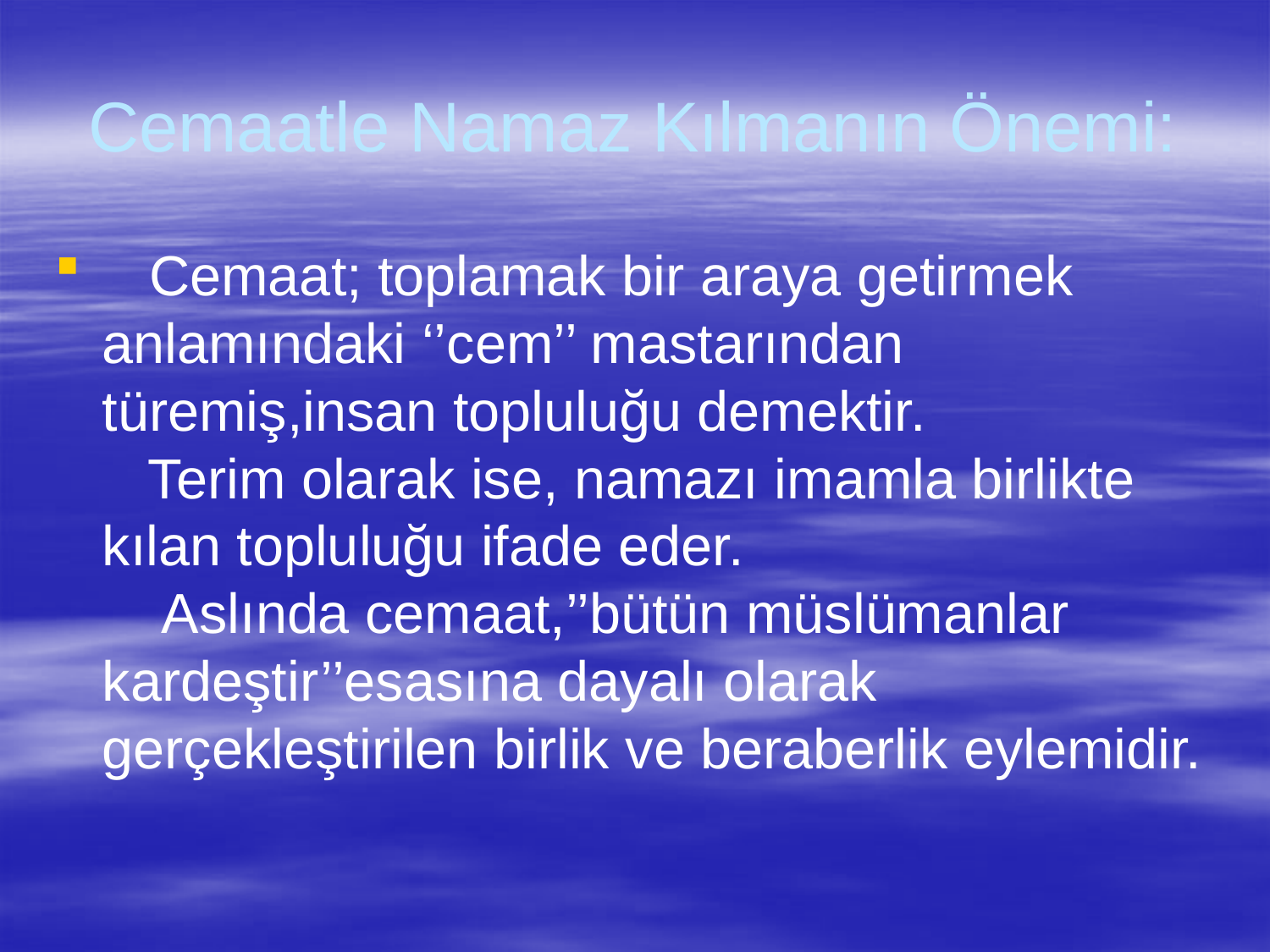

# Cemaatle Namaz Kılmanın Önemi:
   Cemaat; toplamak bir araya getirmek anlamındaki ‘’cem’’ mastarından türemiş,insan topluluğu demektir.
   Terim olarak ise, namazı imamla birlikte kılan topluluğu ifade eder.
    Aslında cemaat,’’bütün müslümanlar kardeştir’’esasına dayalı olarak gerçekleştirilen birlik ve beraberlik eylemidir.